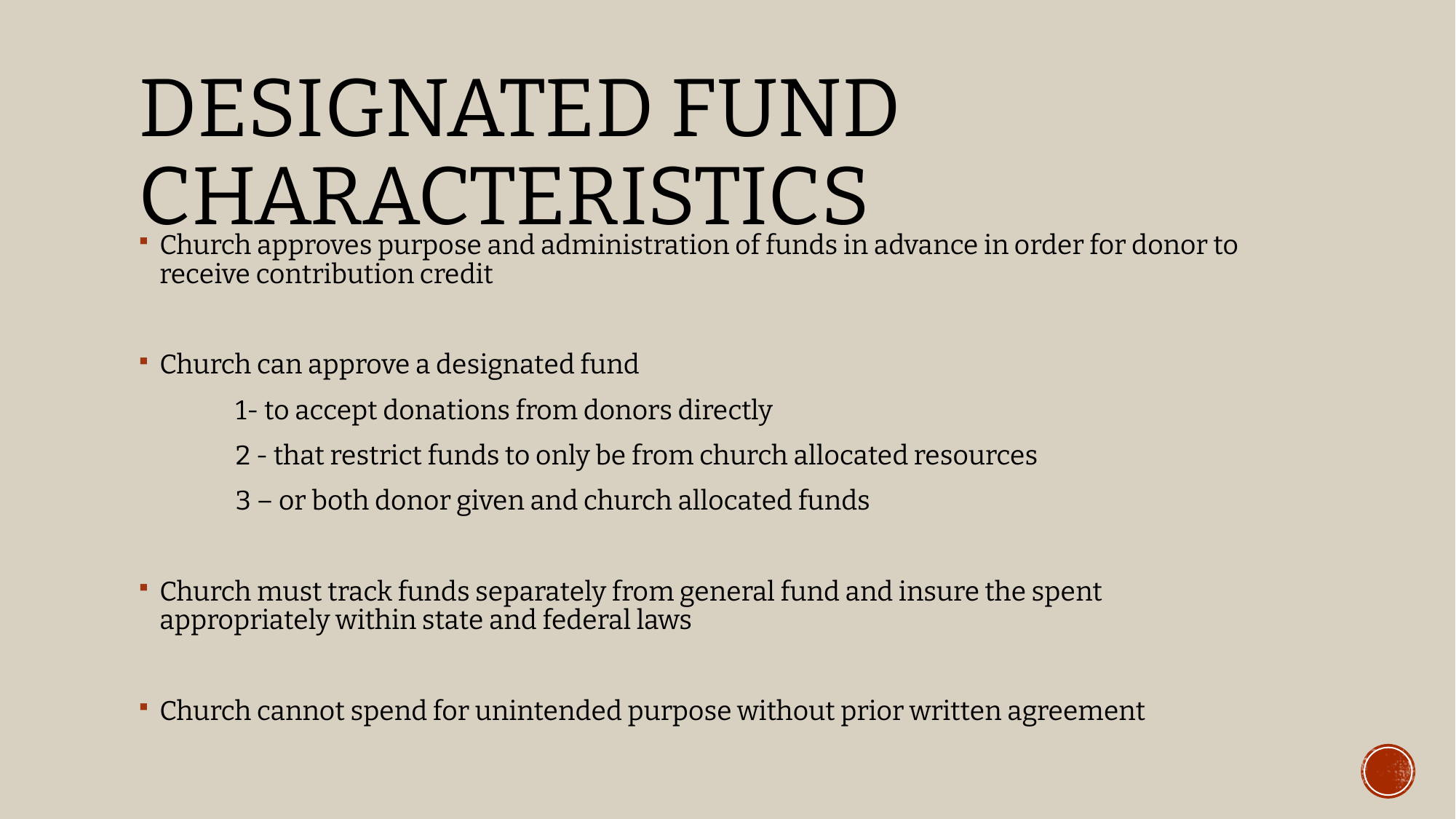

# Designated fund characteristics
Church approves purpose and administration of funds in advance in order for donor to receive contribution credit

Church can approve a designated fund
	1- to accept donations from donors directly
	2 - that restrict funds to only be from church allocated resources
	3 – or both donor given and church allocated funds

Church must track funds separately from general fund and insure the spent appropriately within state and federal laws

Church cannot spend for unintended purpose without prior written agreement